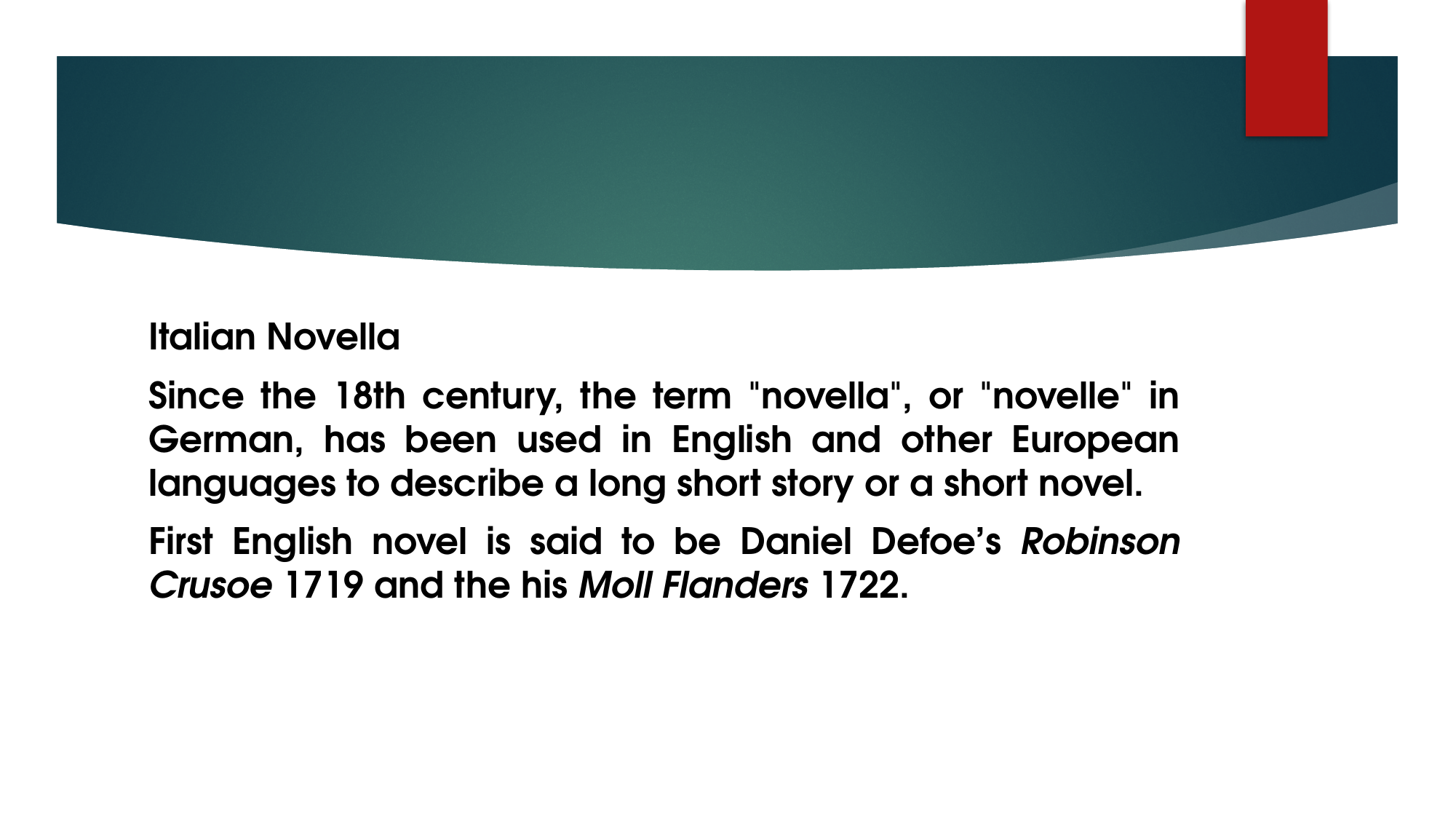

#
Italian Novella
Since the 18th century, the term "novella", or "novelle" in German, has been used in English and other European languages to describe a long short story or a short novel.
First English novel is said to be Daniel Defoe’s Robinson Crusoe 1719 and the his Moll Flanders 1722.